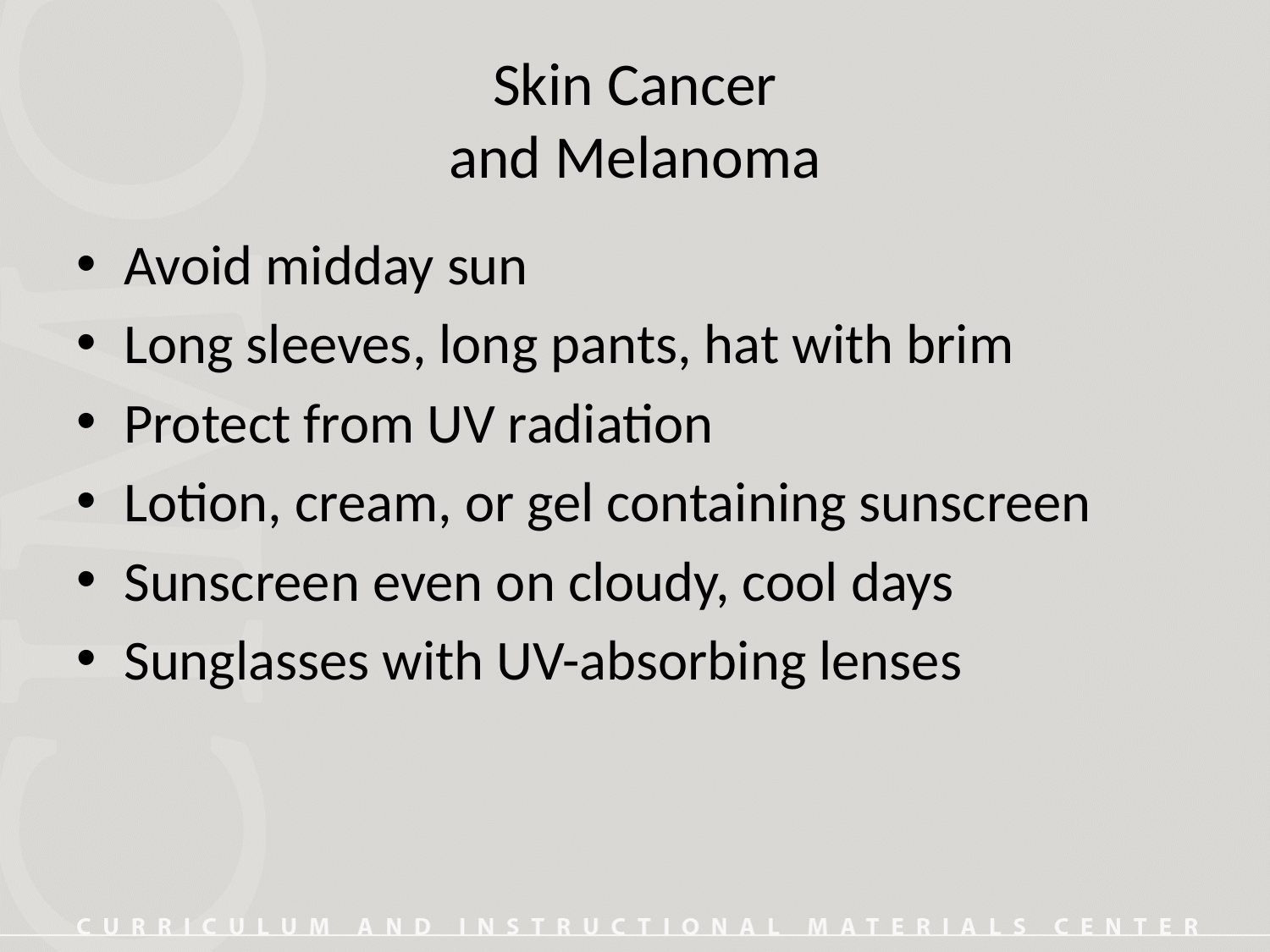

# Skin Cancer and Melanoma
Avoid midday sun
Long sleeves, long pants, hat with brim
Protect from UV radiation
Lotion, cream, or gel containing sunscreen
Sunscreen even on cloudy, cool days
Sunglasses with UV-absorbing lenses